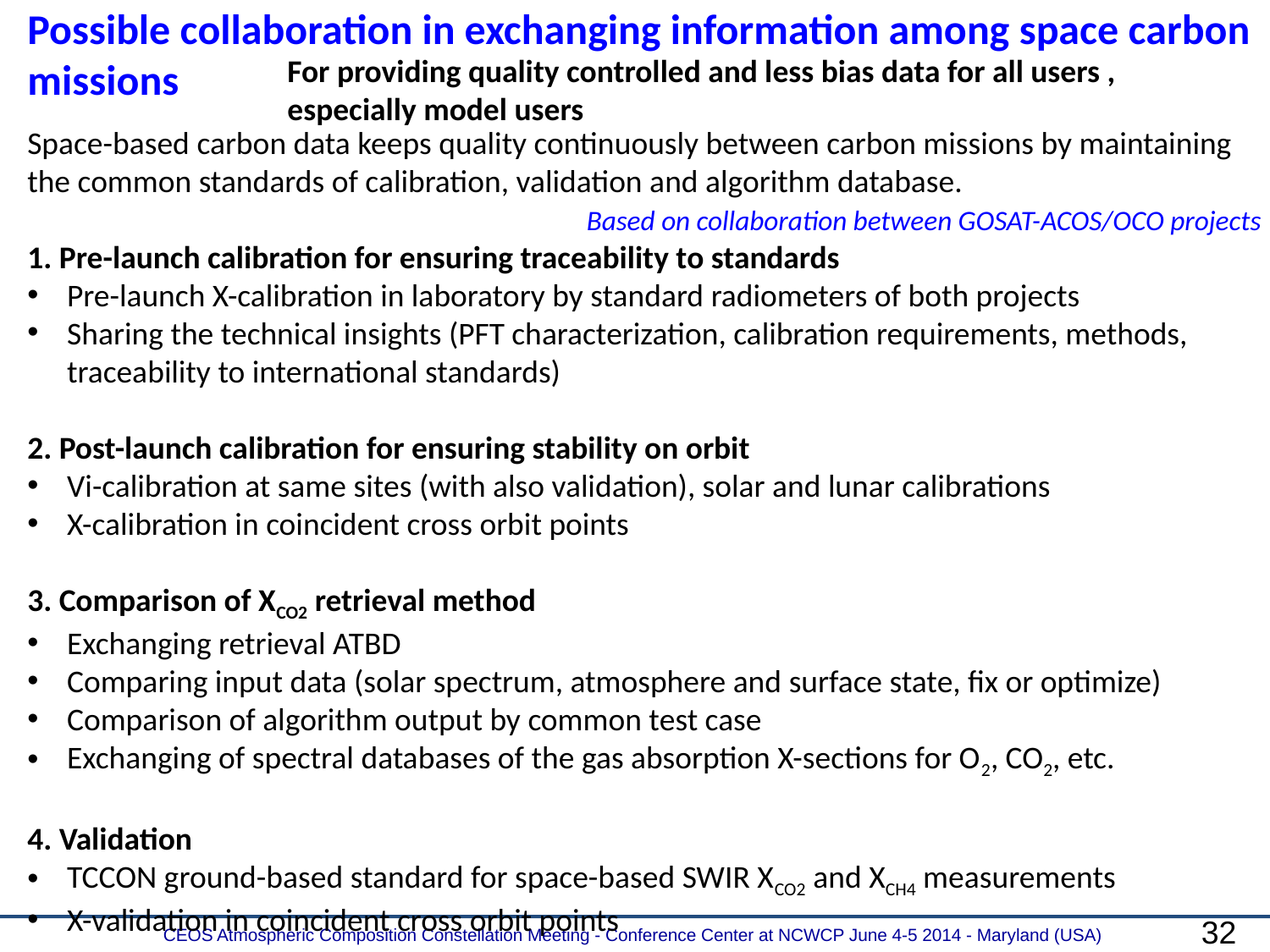

Possible collaboration in exchanging information among space carbon missions
For providing quality controlled and less bias data for all users , especially model users
Space-based carbon data keeps quality continuously between carbon missions by maintaining the common standards of calibration, validation and algorithm database.

1. Pre-launch calibration for ensuring traceability to standards
Pre-launch X-calibration in laboratory by standard radiometers of both projects
Sharing the technical insights (PFT characterization, calibration requirements, methods, traceability to international standards)

2. Post-launch calibration for ensuring stability on orbit
Vi-calibration at same sites (with also validation), solar and lunar calibrations
X-calibration in coincident cross orbit points

3. Comparison of XCO2 retrieval method
Exchanging retrieval ATBD
Comparing input data (solar spectrum, atmosphere and surface state, fix or optimize)
Comparison of algorithm output by common test case
Exchanging of spectral databases of the gas absorption X-sections for O2, CO2, etc.

4. Validation
TCCON ground-based standard for space-based SWIR XCO2 and XCH4 measurements
X-validation in coincident cross orbit points
Based on collaboration between GOSAT-ACOS/OCO projects
32